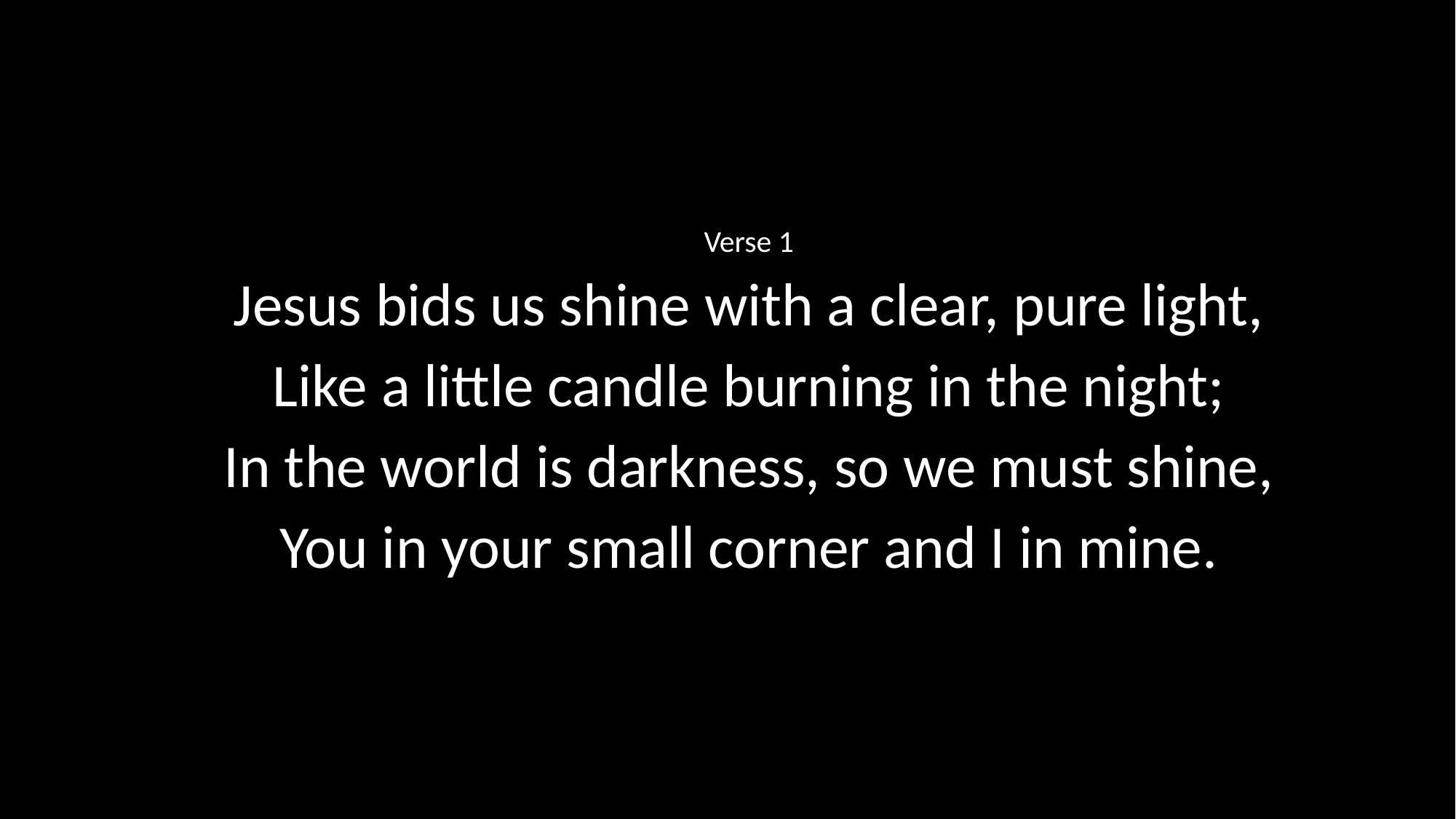

Verse 1
Jesus bids us shine with a clear, pure light,
Like a little candle burning in the night;
In the world is darkness, so we must shine,
You in your small corner and I in mine.